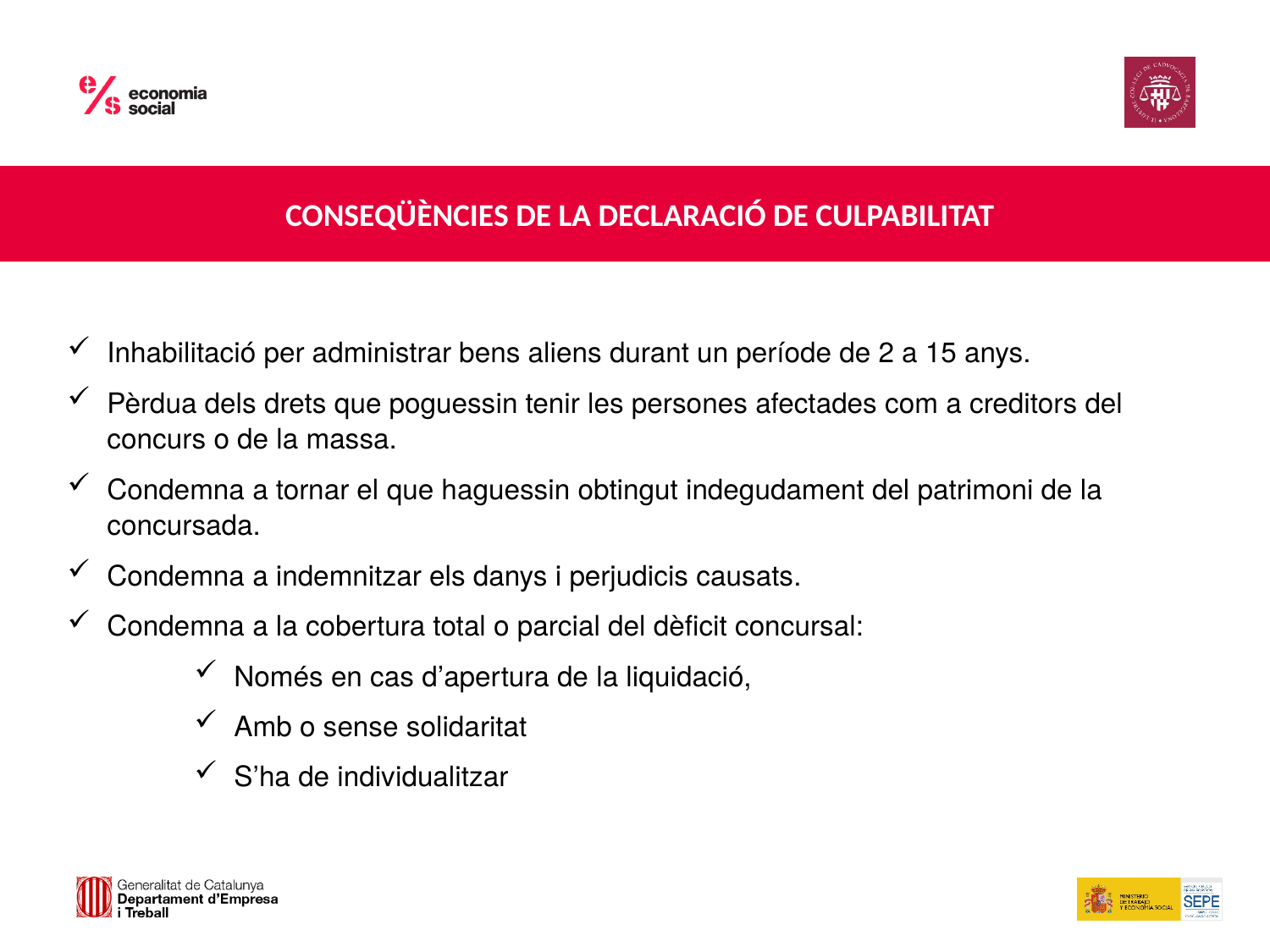

CONSEQÜÈNCIES DE LA DECLARACIÓ DE CULPABILITAT
Inhabilitació per administrar bens aliens durant un període de 2 a 15 anys.
Pèrdua dels drets que poguessin tenir les persones afectades com a creditors del concurs o de la massa.
Condemna a tornar el que haguessin obtingut indegudament del patrimoni de la concursada.
Condemna a indemnitzar els danys i perjudicis causats.
Condemna a la cobertura total o parcial del dèficit concursal:
Només en cas d’apertura de la liquidació,
Amb o sense solidaritat
S’ha de individualitzar